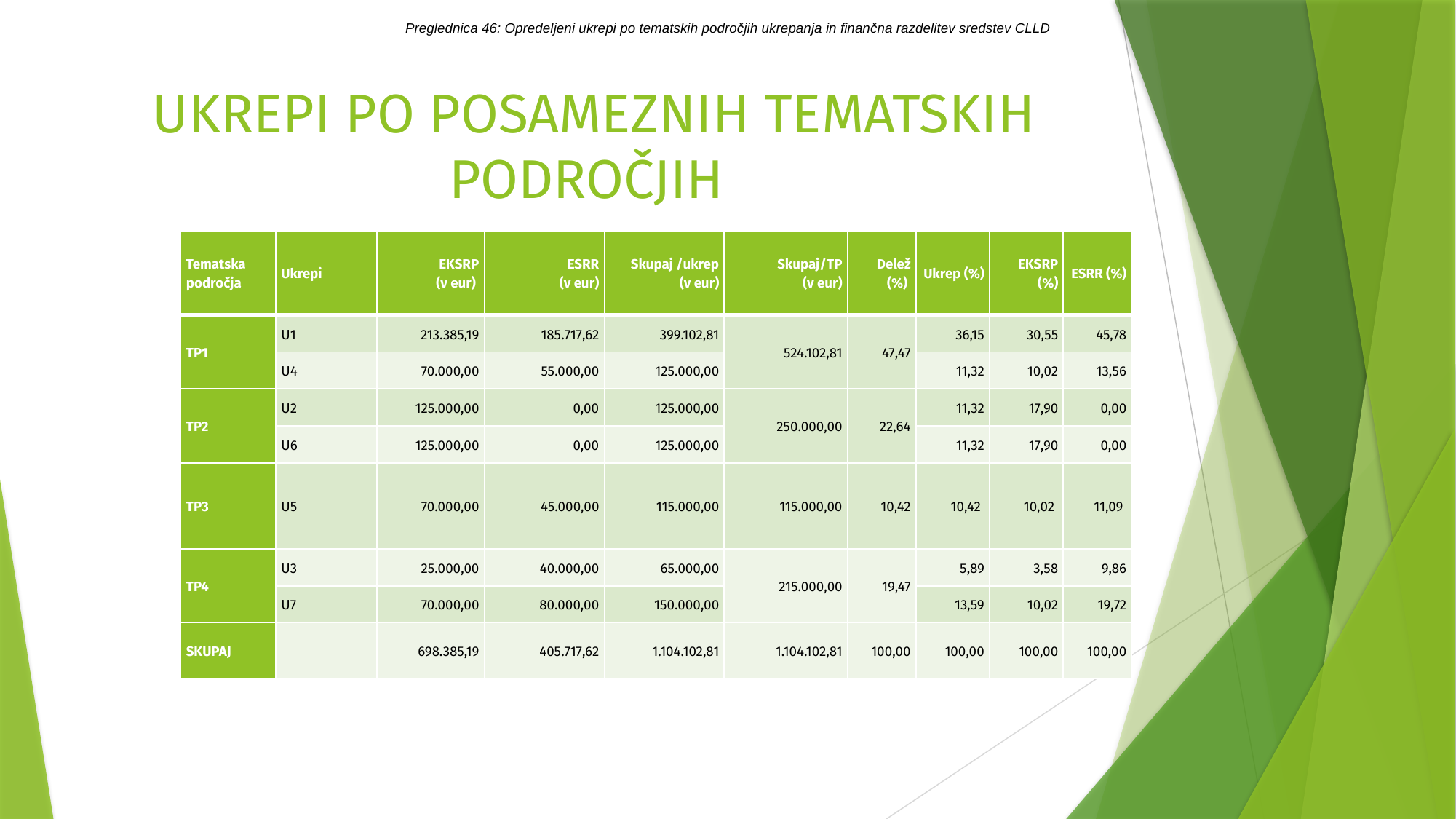

Preglednica 46: Opredeljeni ukrepi po tematskih področjih ukrepanja in finančna razdelitev sredstev CLLD
# UKREPI PO POSAMEZNIH TEMATSKIH PODROČJIH
| Tematska področja | Ukrepi | EKSRP (v eur) | ESRR (v eur) | Skupaj /ukrep (v eur) | Skupaj/TP (v eur) | Delež (%) | Ukrep (%) | EKSRP (%) | ESRR (%) |
| --- | --- | --- | --- | --- | --- | --- | --- | --- | --- |
| TP1 | U1 | 213.385,19 | 185.717,62 | 399.102,81 | 524.102,81 | 47,47 | 36,15 | 30,55 | 45,78 |
|  | U4 | 70.000,00 | 55.000,00 | 125.000,00 |  |  | 11,32 | 10,02 | 13,56 |
| TP2 | U2 | 125.000,00 | 0,00 | 125.000,00 | 250.000,00 | 22,64 | 11,32 | 17,90 | 0,00 |
|  | U6 | 125.000,00 | 0,00 | 125.000,00 |  |  | 11,32 | 17,90 | 0,00 |
| TP3 | U5 | 70.000,00 | 45.000,00 | 115.000,00 | 115.000,00 | 10,42 | 10,42 | 10,02 | 11,09 |
| TP4 | U3 | 25.000,00 | 40.000,00 | 65.000,00 | 215.000,00 | 19,47 | 5,89 | 3,58 | 9,86 |
|  | U7 | 70.000,00 | 80.000,00 | 150.000,00 |  |  | 13,59 | 10,02 | 19,72 |
| SKUPAJ |  | 698.385,19 | 405.717,62 | 1.104.102,81 | 1.104.102,81 | 100,00 | 100,00 | 100,00 | 100,00 |